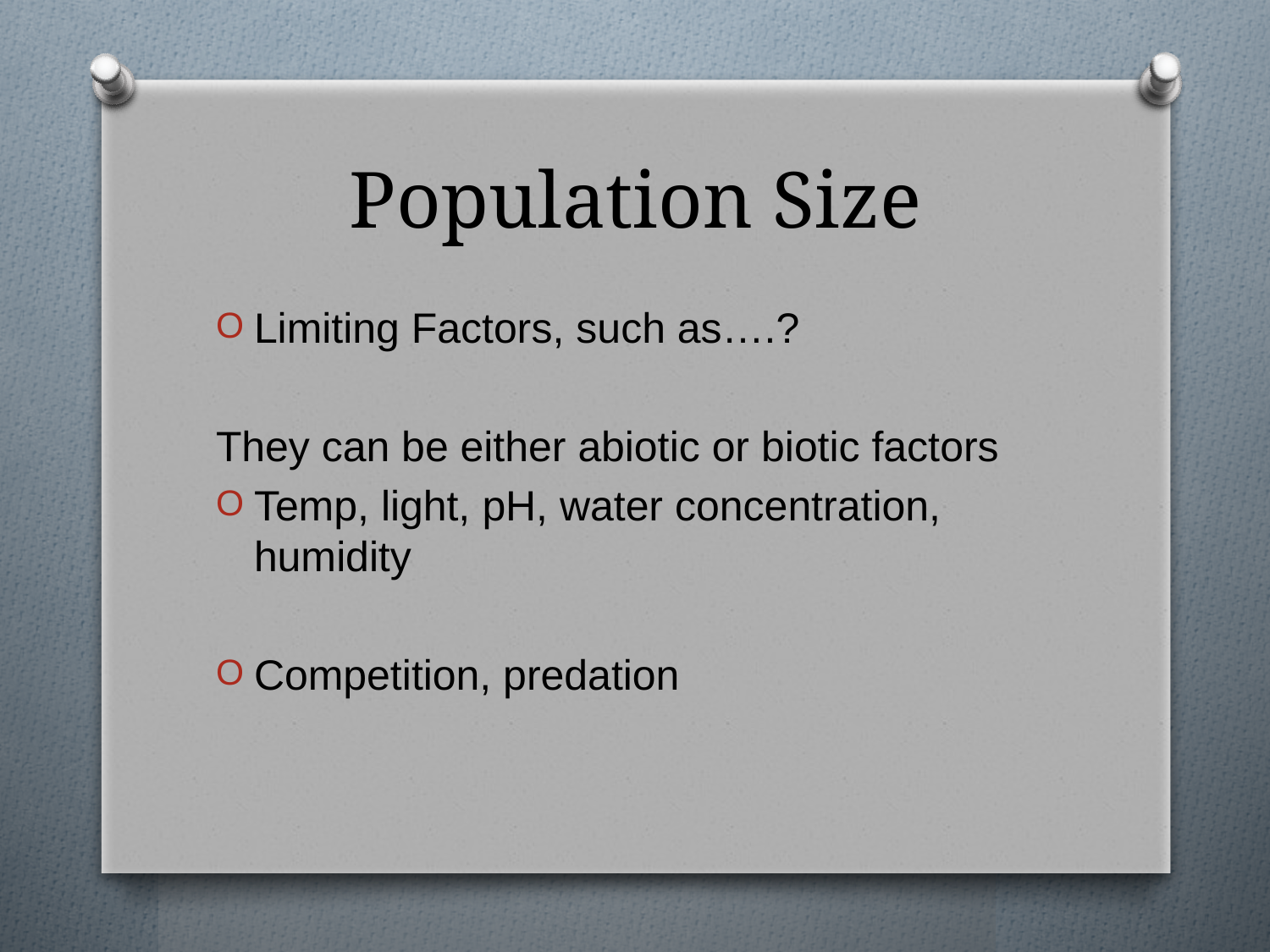

# Population Size
Limiting Factors, such as….?

They can be either abiotic or biotic factors
Temp, light, pH, water concentration, humidity

Competition, predation